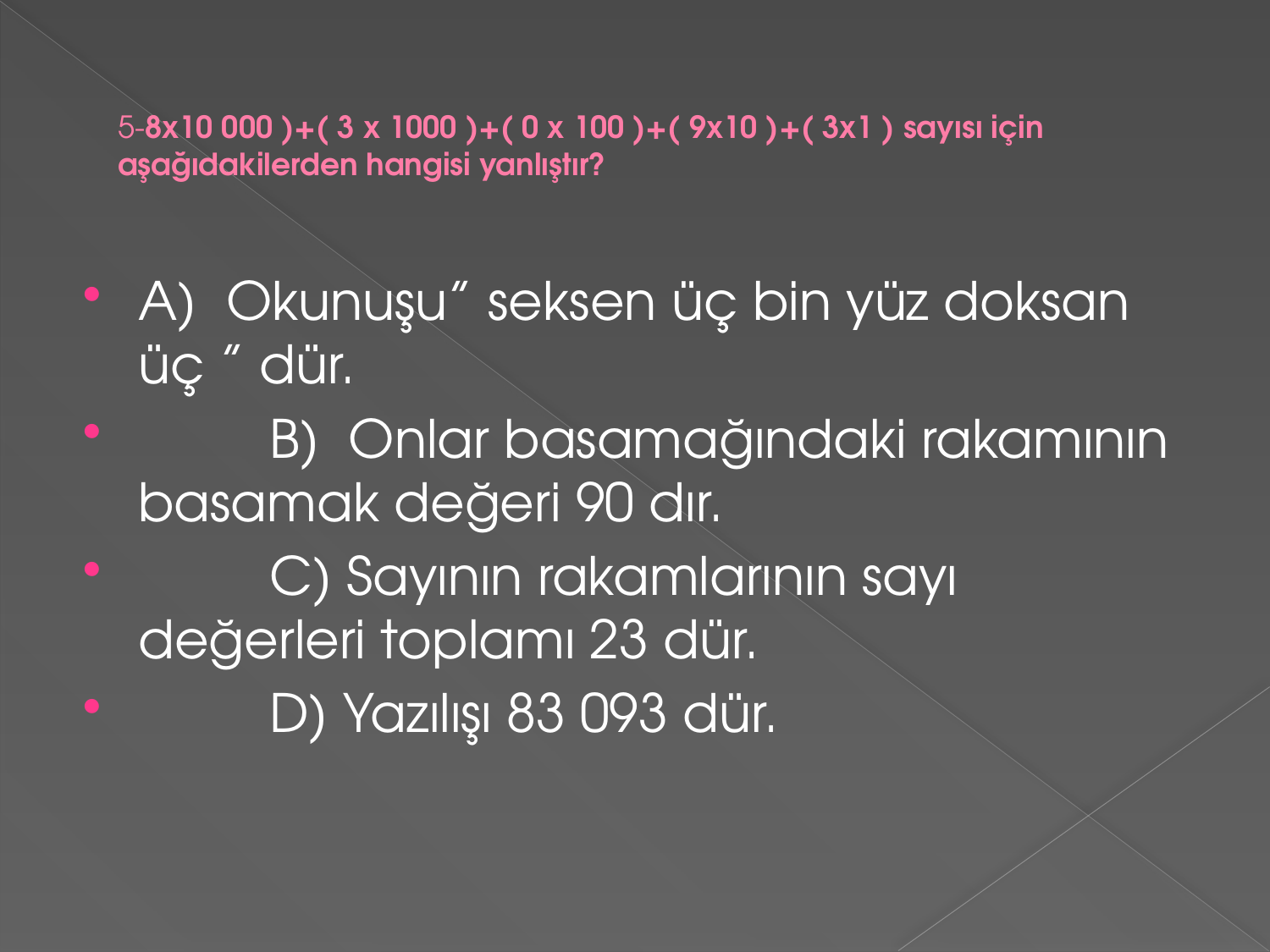

# 5-8x10 000 )+( 3 x 1000 )+( 0 x 100 )+( 9x10 )+( 3x1 ) sayısı için aşağıdakilerden hangisi yanlıştır?
A)  Okunuşu” seksen üç bin yüz doksan üç ” dür.
         B)  Onlar basamağındaki rakamının basamak değeri 90 dır.
         C) Sayının rakamlarının sayı değerleri toplamı 23 dür.
         D) Yazılışı 83 093 dür.